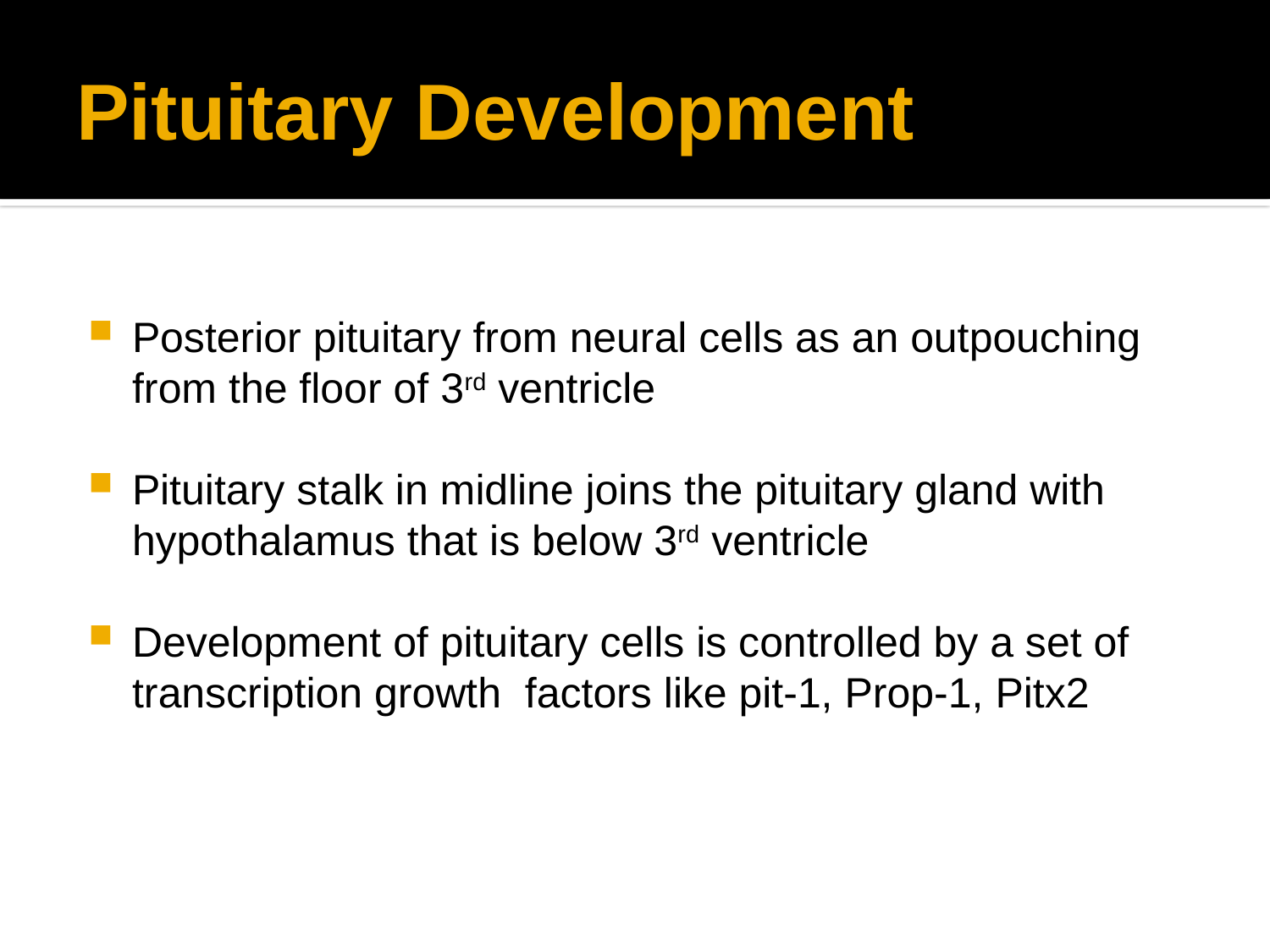

# Pituitary Development

Posterior pituitary from neural cells as an outpouching from the floor of 3rd ventricle

Pituitary stalk in midline joins the pituitary gland with hypothalamus that is below 3rd ventricle

Development of pituitary cells is controlled by a set of transcription growth  factors like pit-1, Prop-1, Pitx2